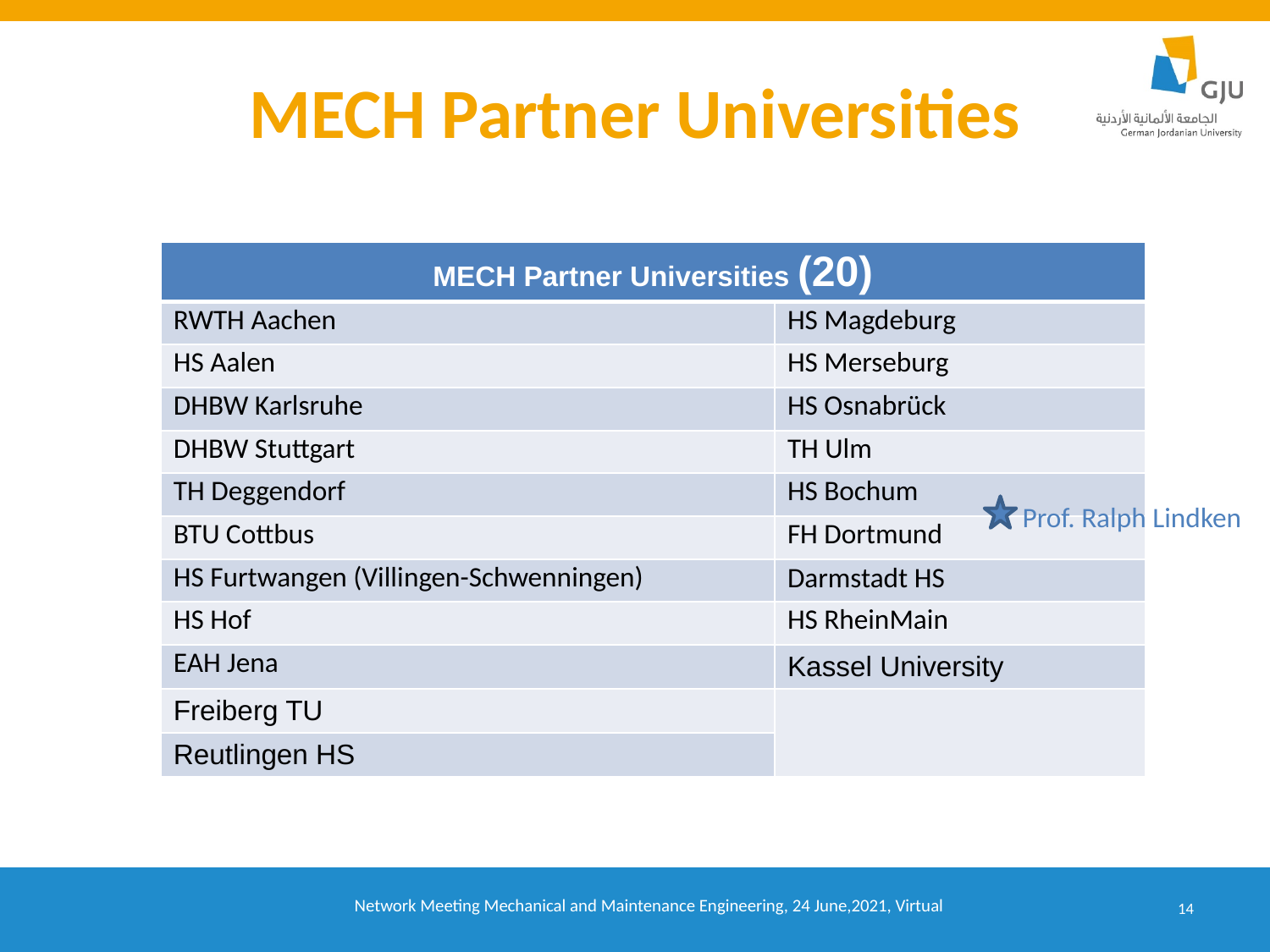

# MECH Partner Universities
| MECH Partner Universities (20) |  |
| --- | --- |
| RWTH Aachen | HS Magdeburg |
| HS Aalen | HS Merseburg |
| DHBW Karlsruhe | HS Osnabrück |
| DHBW Stuttgart | TH Ulm |
| TH Deggendorf | HS Bochum |
| BTU Cottbus | FH Dortmund |
| HS Furtwangen (Villingen-Schwenningen) | Darmstadt HS |
| HS Hof | HS RheinMain |
| EAH Jena | Kassel University |
| Freiberg TU |  |
| Reutlingen HS |  |
Prof. Ralph Lindken

14
Network Meeting Mechanical and Maintenance Engineering, 24 June,2021, Virtual